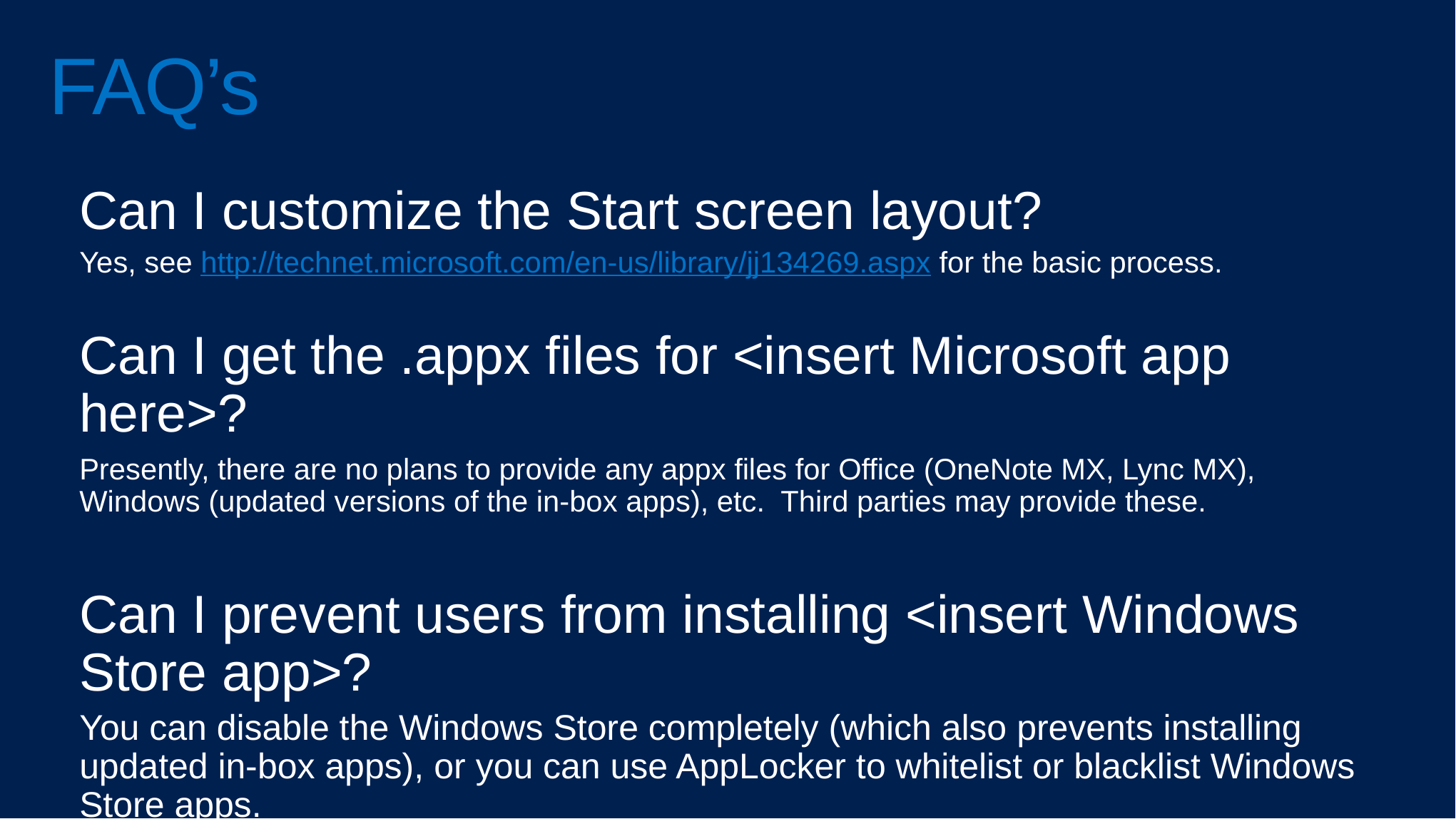

# FAQ’s
Can I customize the Start screen layout?
Yes, see http://technet.microsoft.com/en-us/library/jj134269.aspx for the basic process.

Can I get the .appx files for <insert Microsoft app here>?
Presently, there are no plans to provide any appx files for Office (OneNote MX, Lync MX), Windows (updated versions of the in-box apps), etc.  Third parties may provide these.
Can I prevent users from installing <insert Windows Store app>?
You can disable the Windows Store completely (which also prevents installing updated in-box apps), or you can use AppLocker to whitelist or blacklist Windows Store apps.